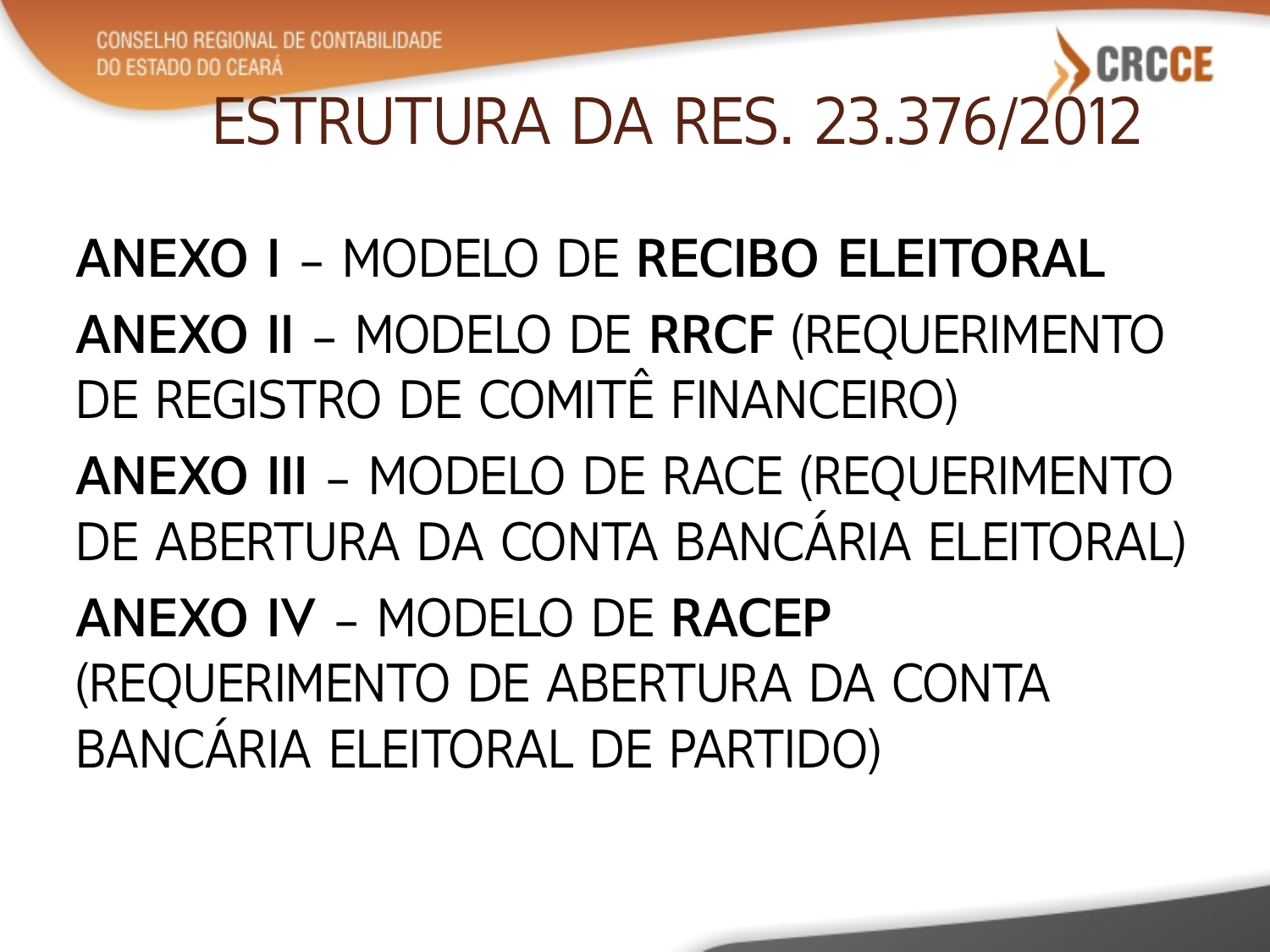

# ESTRUTURA DA RES. 23.376/2012
ANEXO I – MODELO DE RECIBO ELEITORAL
ANEXO II – MODELO DE RRCF (REQUERIMENTO DE REGISTRO DE COMITÊ FINANCEIRO)
ANEXO III – MODELO DE RACE (REQUERIMENTO DE ABERTURA DA CONTA BANCÁRIA ELEITORAL)
ANEXO IV – MODELO DE RACEP (REQUERIMENTO DE ABERTURA DA CONTA BANCÁRIA ELEITORAL DE PARTIDO)